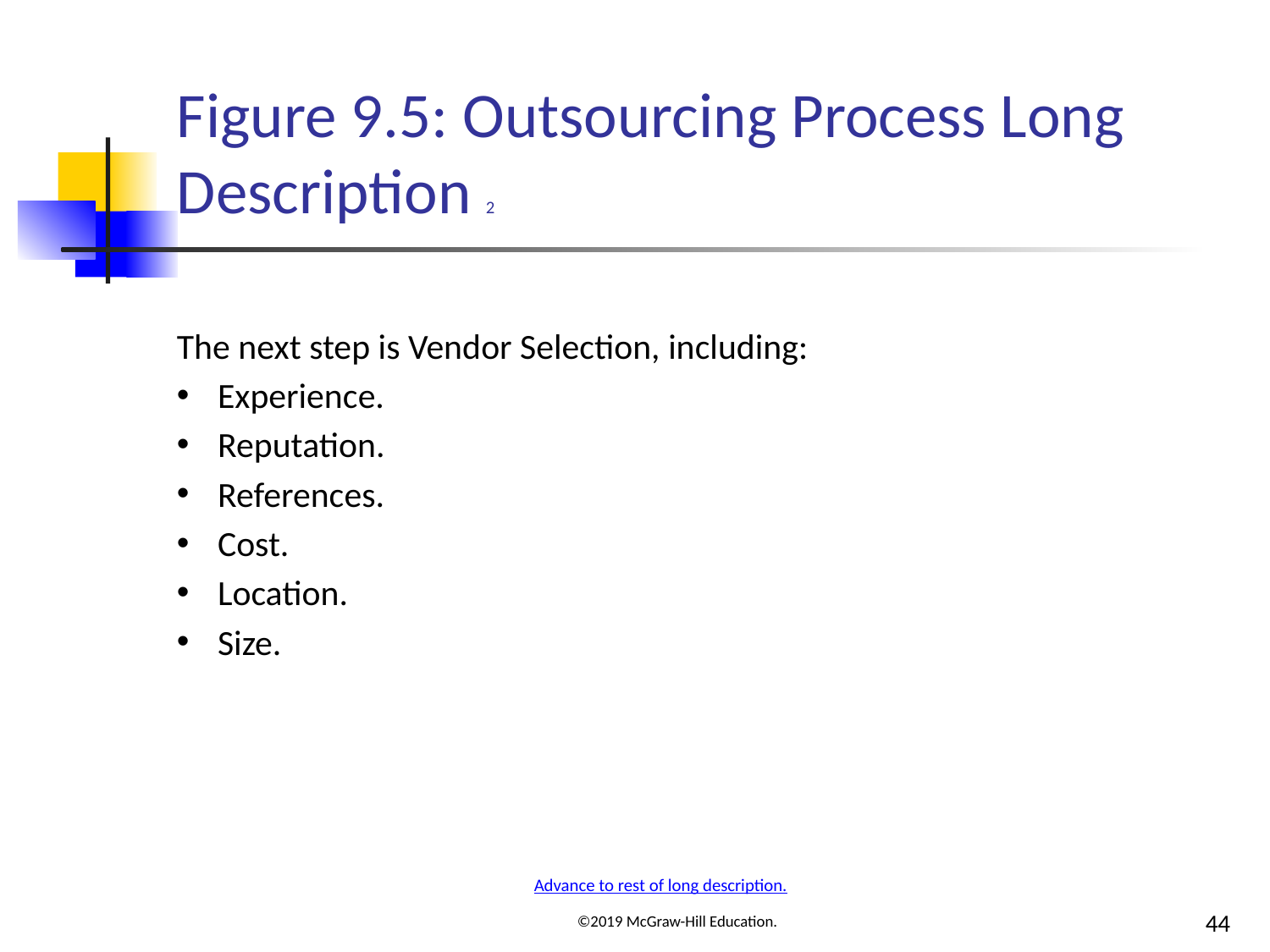

# Figure 9.5: Outsourcing Process Long Description 2
The next step is Vendor Selection, including:
Experience.
Reputation.
References.
Cost.
Location.
Size.
Advance to rest of long description.